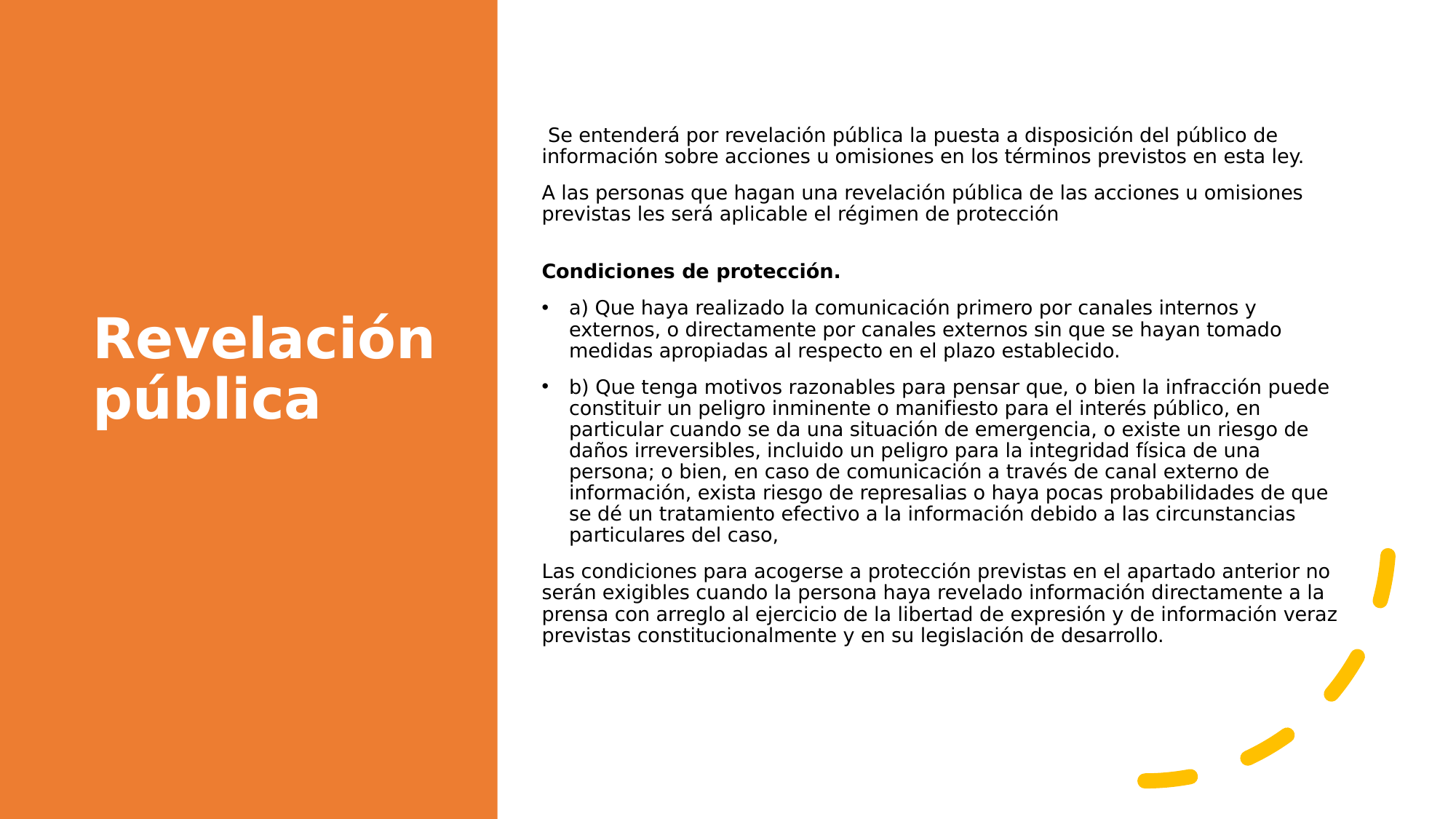

# Revelación pública
 Se entenderá por revelación pública la puesta a disposición del público de información sobre acciones u omisiones en los términos previstos en esta ley.
A las personas que hagan una revelación pública de las acciones u omisiones previstas les será aplicable el régimen de protección
Condiciones de protección.
a) Que haya realizado la comunicación primero por canales internos y externos, o directamente por canales externos sin que se hayan tomado medidas apropiadas al respecto en el plazo establecido.
b) Que tenga motivos razonables para pensar que, o bien la infracción puede constituir un peligro inminente o manifiesto para el interés público, en particular cuando se da una situación de emergencia, o existe un riesgo de daños irreversibles, incluido un peligro para la integridad física de una persona; o bien, en caso de comunicación a través de canal externo de información, exista riesgo de represalias o haya pocas probabilidades de que se dé un tratamiento efectivo a la información debido a las circunstancias particulares del caso,
Las condiciones para acogerse a protección previstas en el apartado anterior no serán exigibles cuando la persona haya revelado información directamente a la prensa con arreglo al ejercicio de la libertad de expresión y de información veraz previstas constitucionalmente y en su legislación de desarrollo.